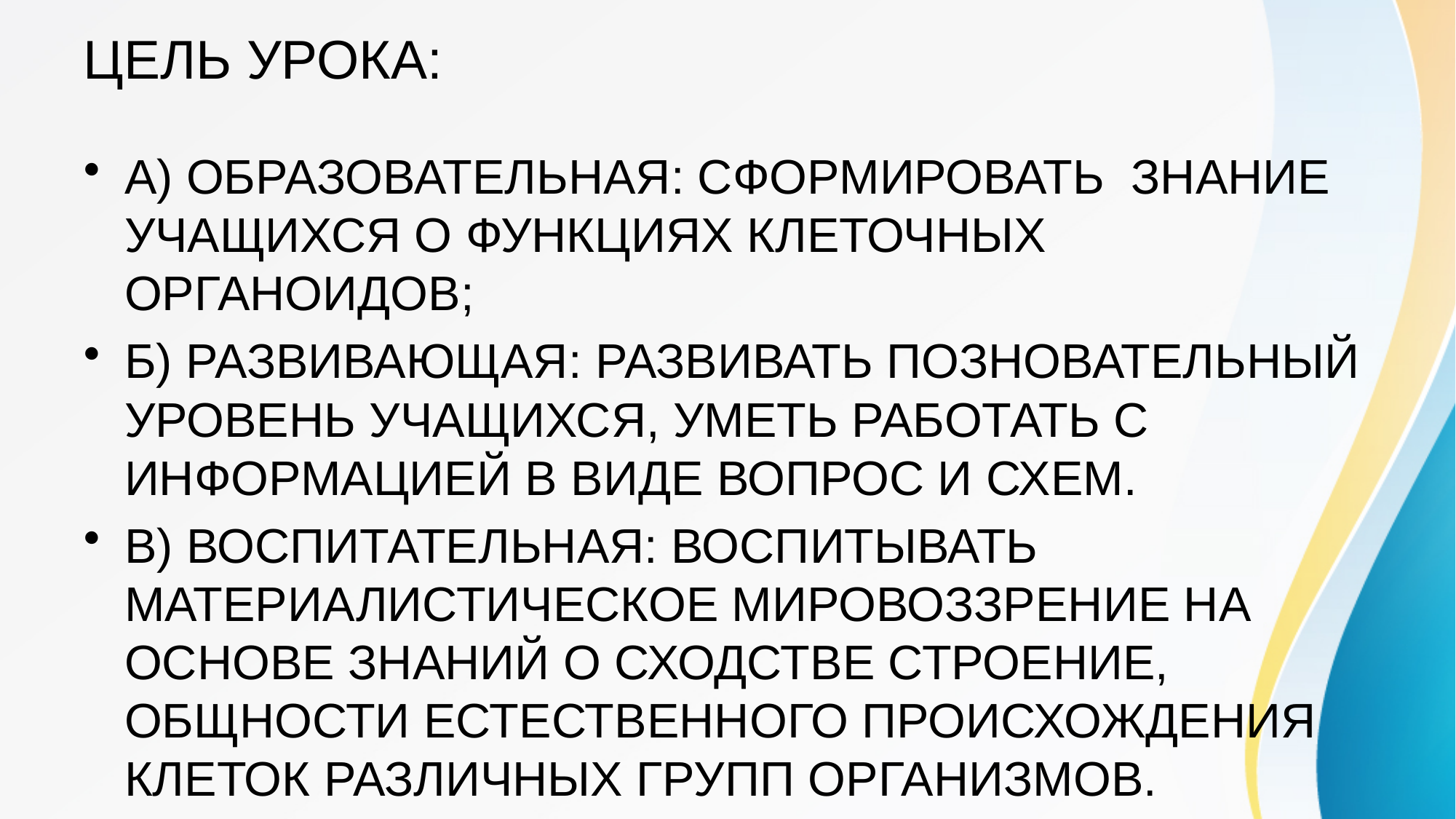

# ЦЕЛЬ УРОКА:
А) ОБРАЗОВАТЕЛЬНАЯ: СФОРМИРОВАТЬ  ЗНАНИЕ УЧАЩИХСЯ О ФУНКЦИЯХ КЛЕТОЧНЫХ ОРГАНОИДОВ;
Б) РАЗВИВАЮЩАЯ: РАЗВИВАТЬ ПОЗНОВАТЕЛЬНЫЙ УРОВЕНЬ УЧАЩИХСЯ, УМЕТЬ РАБОТАТЬ С ИНФОРМАЦИЕЙ В ВИДЕ ВОПРОС И СХЕМ.
В) ВОСПИТАТЕЛЬНАЯ: ВОСПИТЫВАТЬ  МАТЕРИАЛИСТИЧЕСКОЕ МИРОВОЗЗРЕНИЕ НА ОСНОВЕ ЗНАНИЙ О СХОДСТВЕ СТРОЕНИЕ, ОБЩНОСТИ ЕСТЕСТВЕННОГО ПРОИСХОЖДЕНИЯ КЛЕТОК РАЗЛИЧНЫХ ГРУПП ОРГАНИЗМОВ.